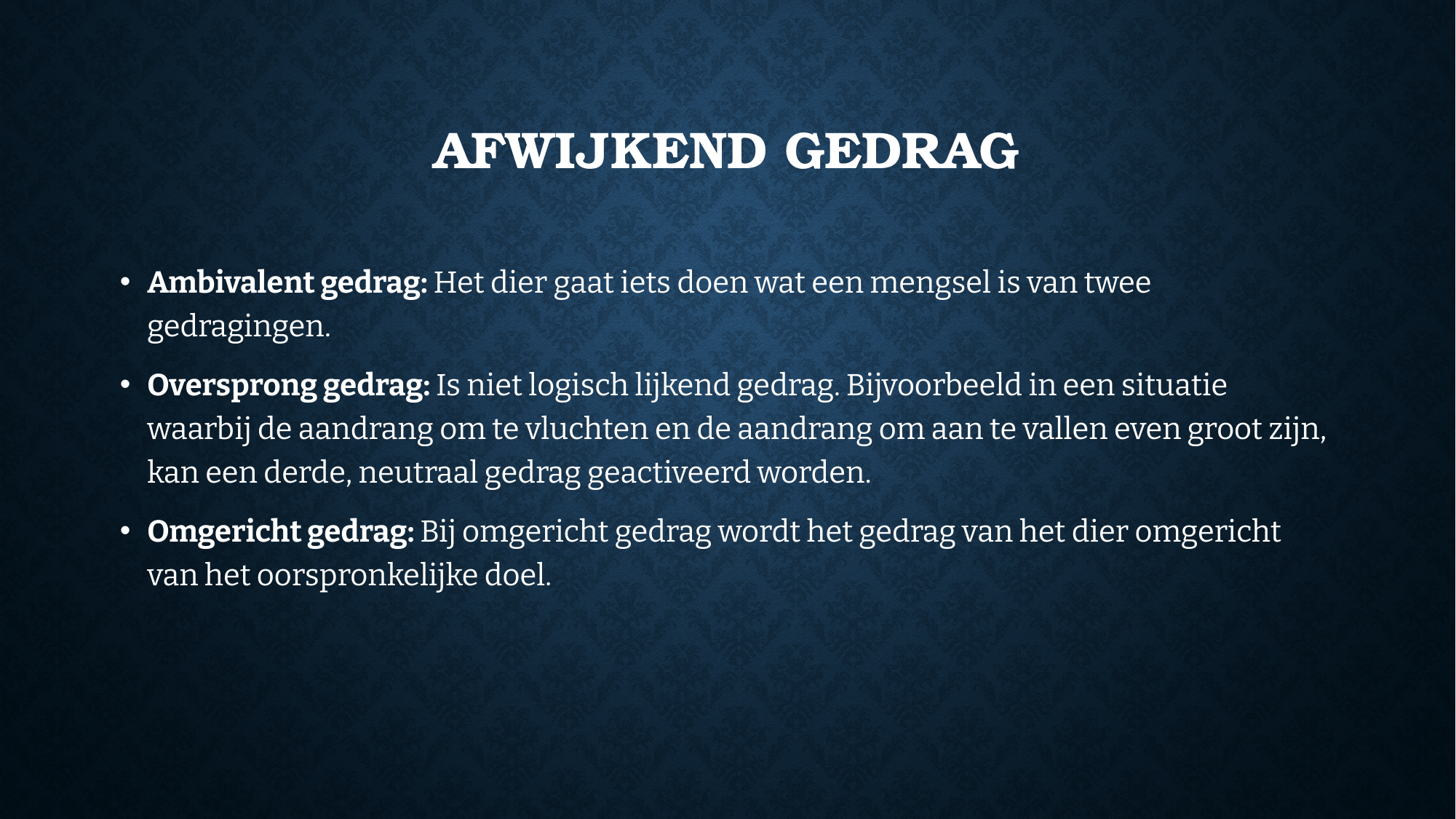

# Afwijkend gedrag
Ambivalent gedrag: Het dier gaat iets doen wat een mengsel is van twee gedragingen.
Oversprong gedrag: Is niet logisch lijkend gedrag. Bijvoorbeeld in een situatie waarbij de aandrang om te vluchten en de aandrang om aan te vallen even groot zijn, kan een derde, neutraal gedrag geactiveerd worden.
Omgericht gedrag: Bij omgericht gedrag wordt het gedrag van het dier omgericht van het oorspronkelijke doel.